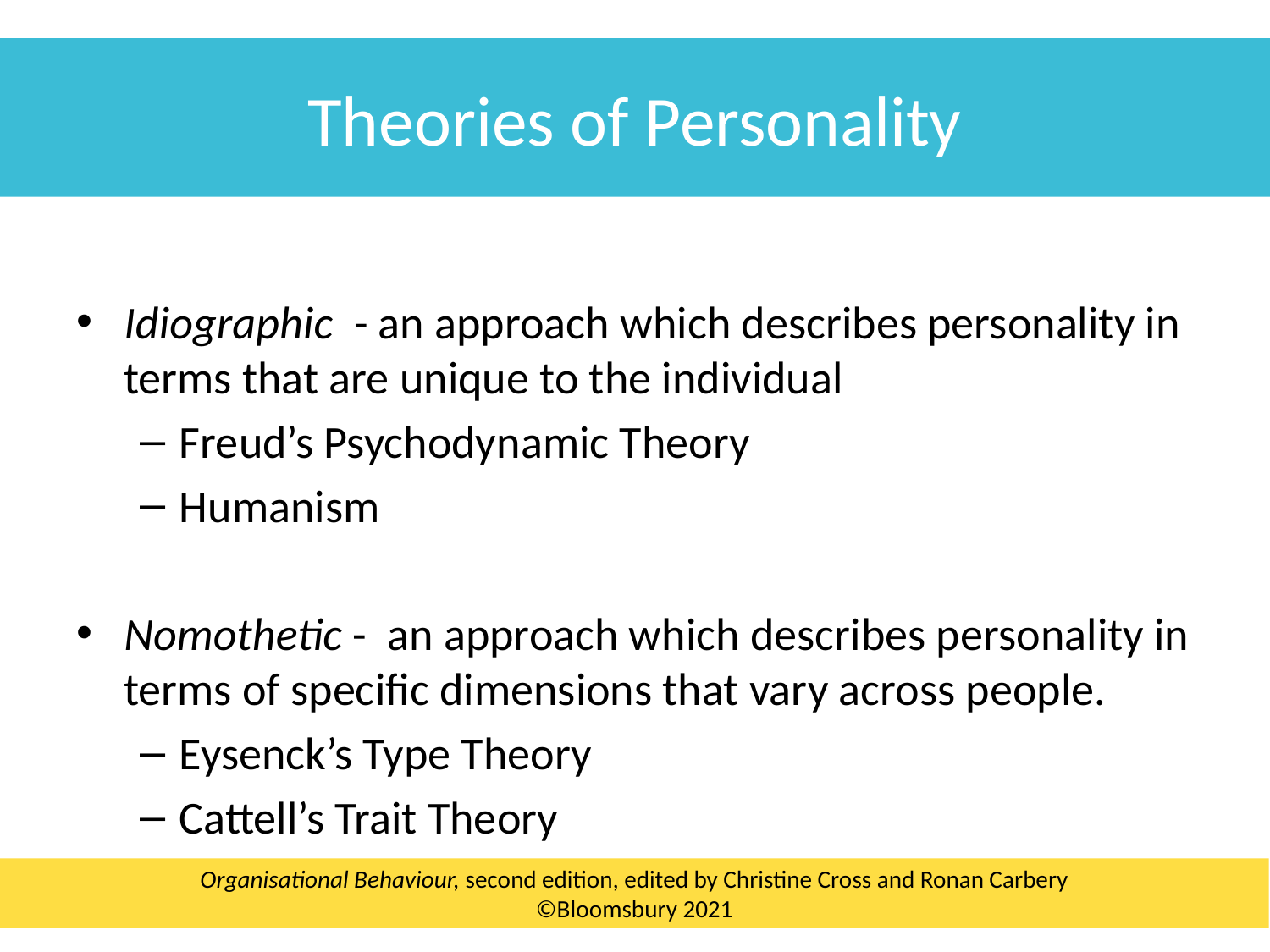

Theories of Personality

Idiographic  - an approach which describes personality in terms that are unique to the individual
Freud’s Psychodynamic Theory
Humanism

Nomothetic -  an approach which describes personality in terms of specific dimensions that vary across people.
Eysenck’s Type Theory
Cattell’s Trait Theory